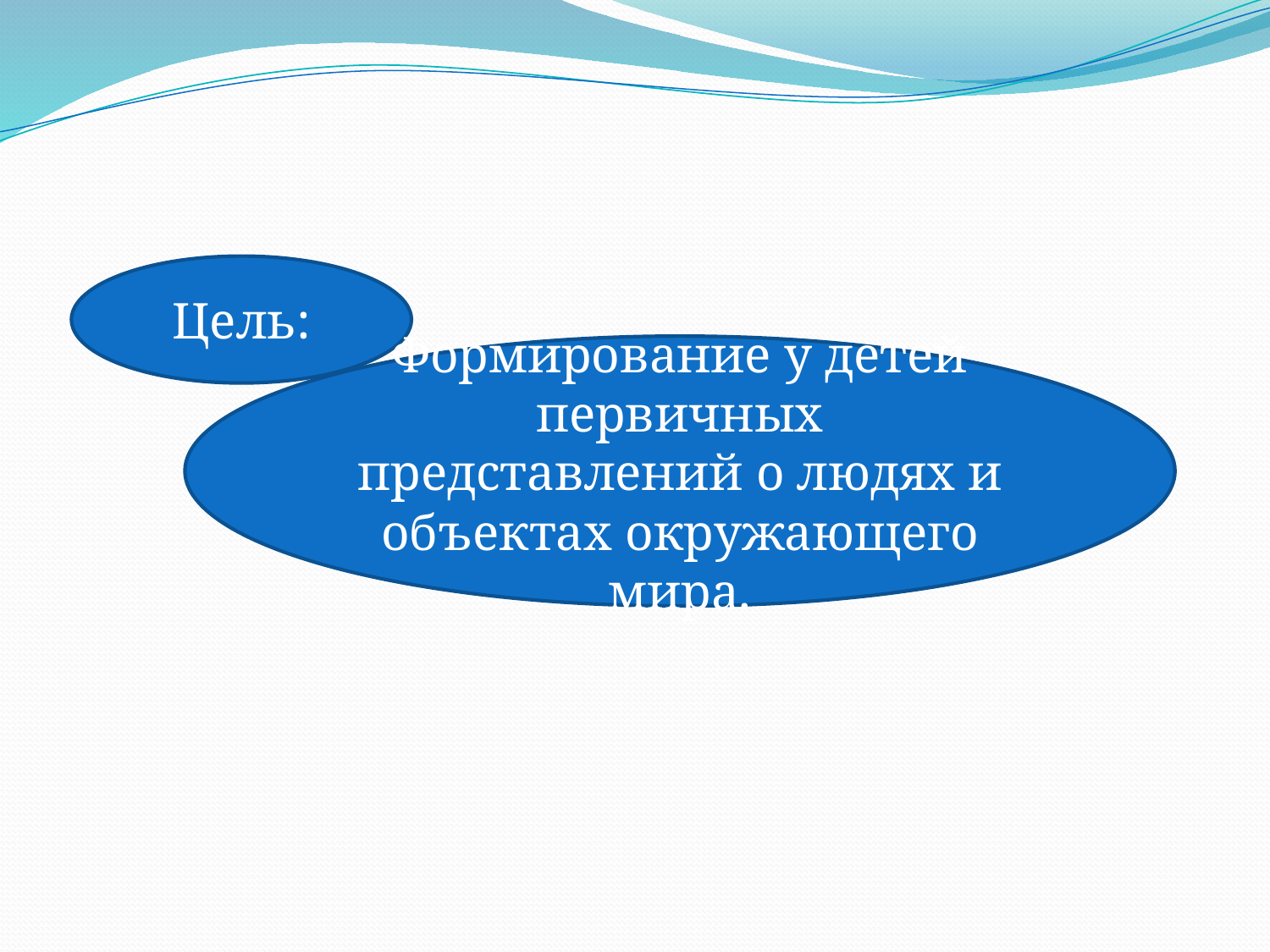

Цель:
Формирование у детей первичных представлений о людях и объектах окружающего мира.